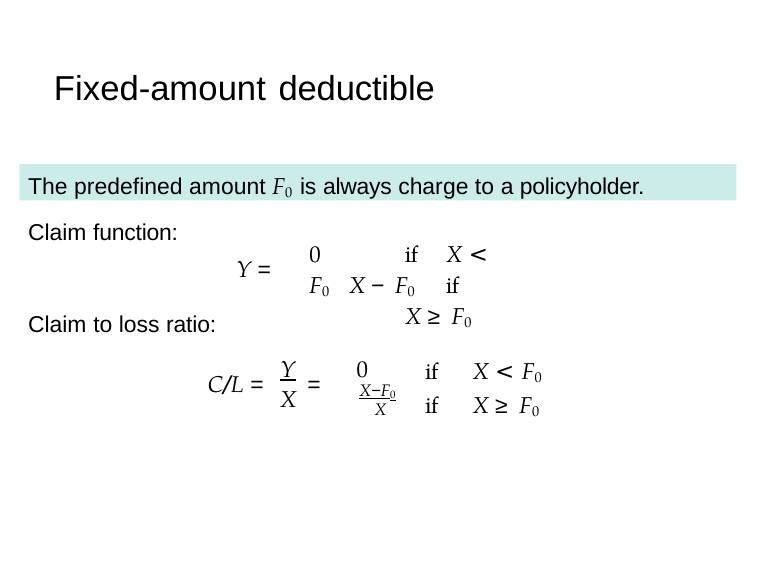

# Fixed-amount deductible
The predefined amount F0 is always charge to a policyholder.
Claim function:

0	if	X < F0 X − F0	if	X ≥ F0
Y =
Claim to loss ratio:

if	X < F0
if	X ≥ F0
Y
0
C/L =	=
X−F0 X
X